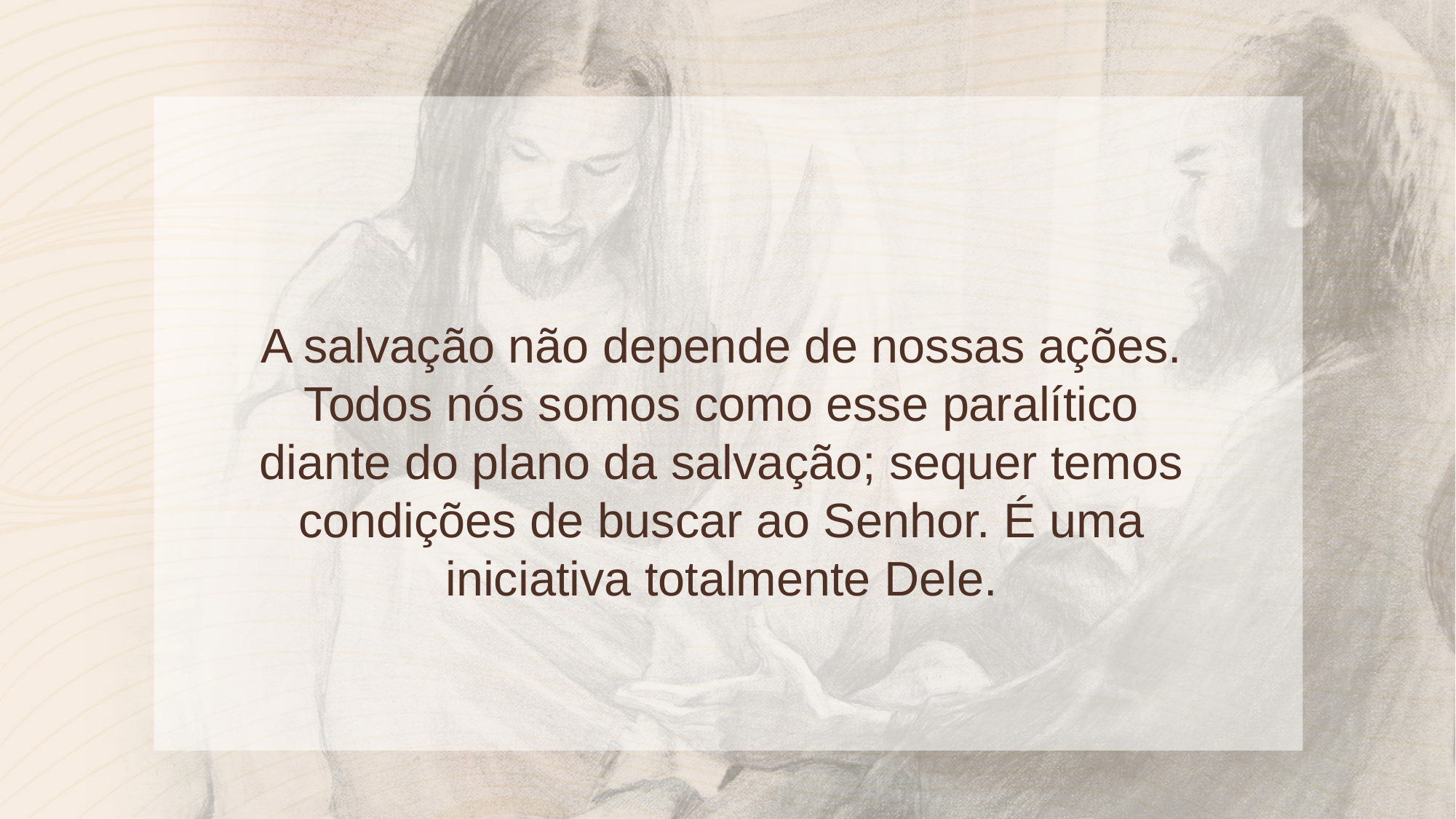

# A salvação não depende de nossas ações. Todos nós somos como esse paralítico diante do plano da salvação; sequer temos condições de buscar ao Senhor. É uma iniciativa totalmente Dele.